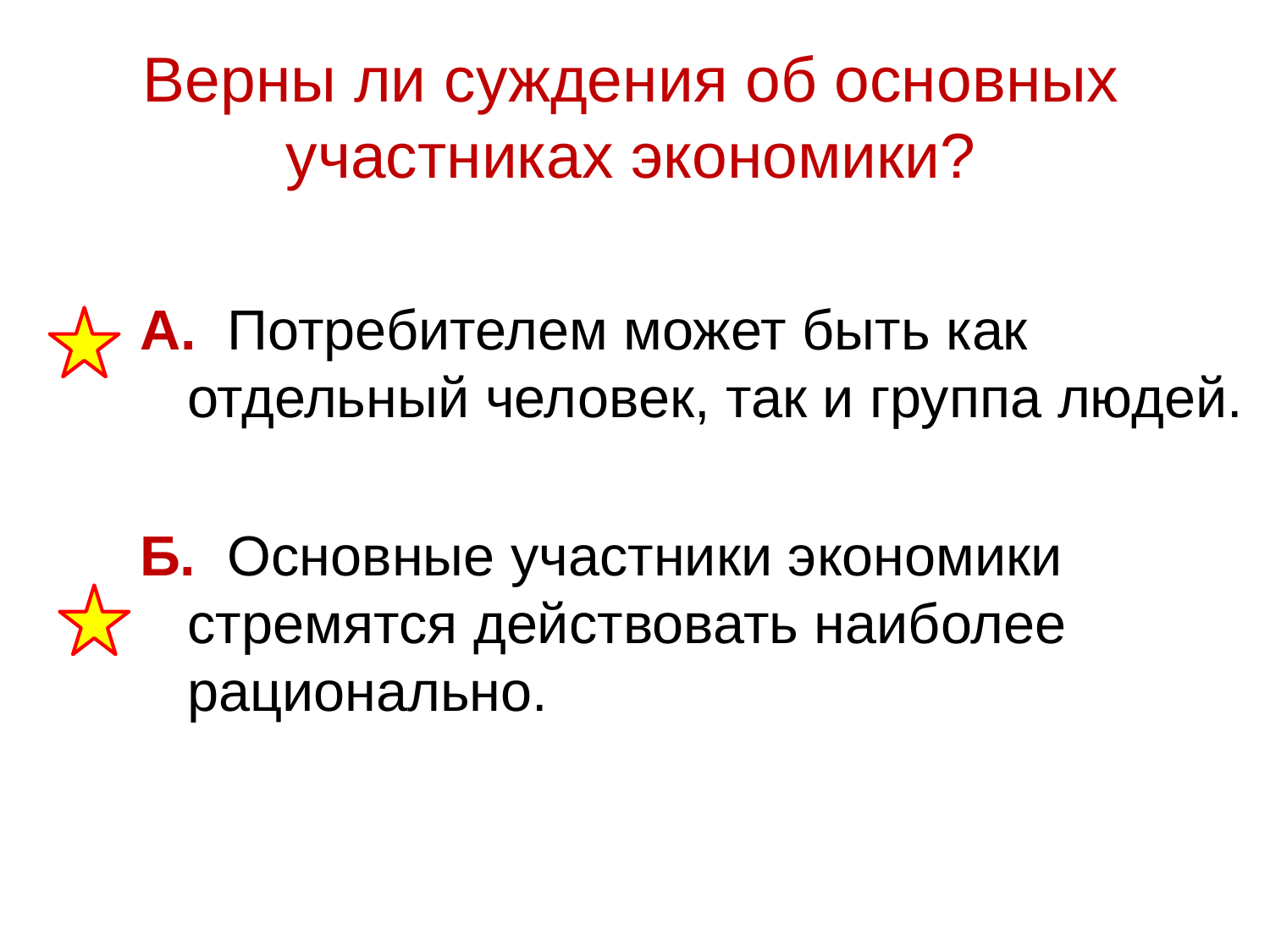

# Верны ли суждения об основных участниках экономики?
А.  Потребителем может быть как отдельный человек, так и группа людей.

Б.  Основные участники экономики стремятся действовать наиболее рационально.